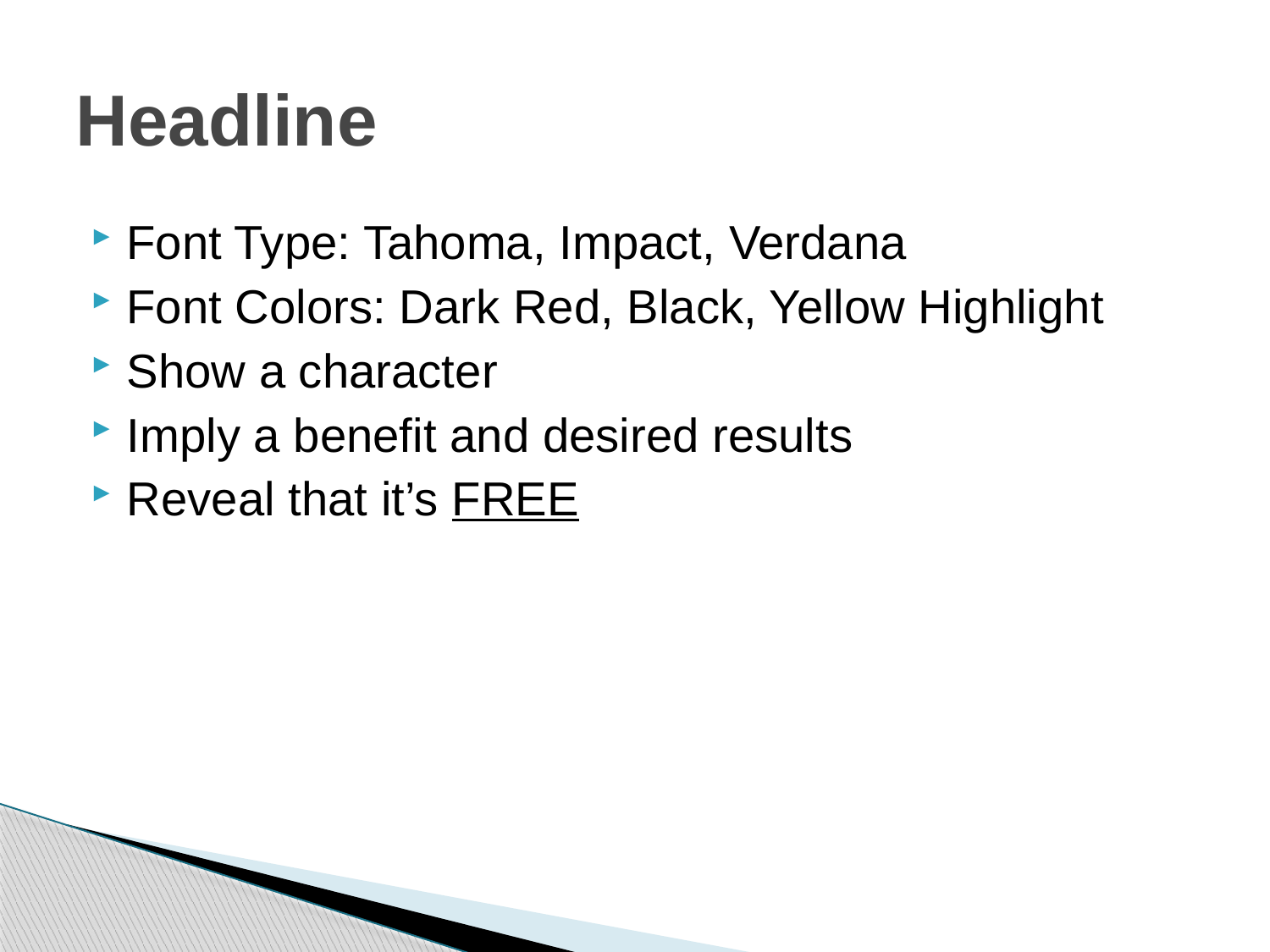

# Headline
Font Type: Tahoma, Impact, Verdana
Font Colors: Dark Red, Black, Yellow Highlight
Show a character
Imply a benefit and desired results
Reveal that it’s FREE